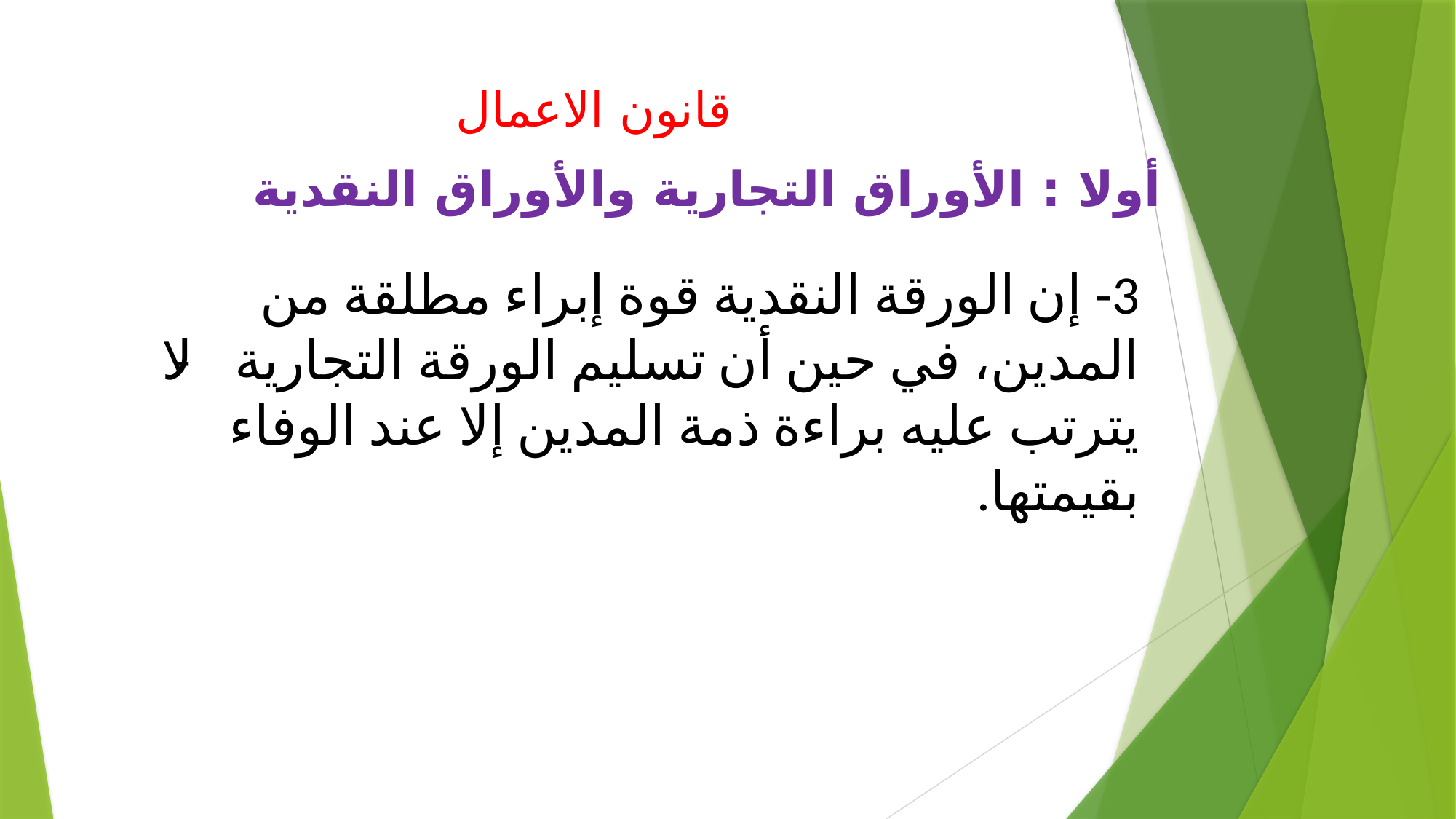

# قانون الاعمال
أولا : الأوراق التجارية والأوراق النقدية
3- إن الورقة النقدية قوة إبراء مطلقة من المدين، في حين أن تسليم الورقة التجارية - لا يترتب عليه براءة ذمة المدين إلا عند الوفاء بقيمتها.